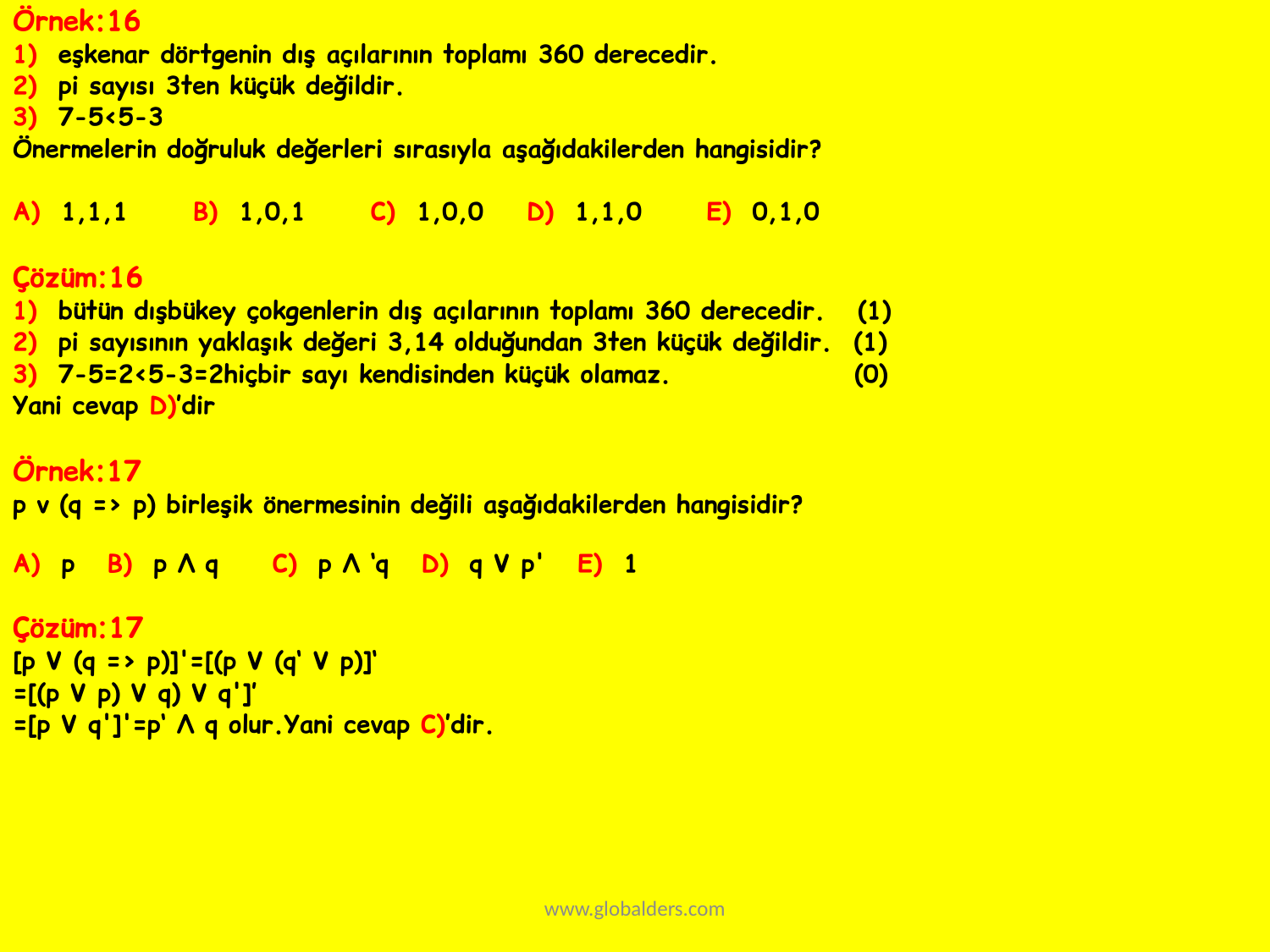

Örnek:16
1)  eşkenar dörtgenin dış açılarının toplamı 360 derecedir.
2)  pi sayısı 3ten küçük değildir.
3)  7-5<5-3
Önermelerin doğruluk değerleri sırasıyla aşağıdakilerden hangisidir?

A)  1,1,1      B)  1,0,1      C)  1,0,0    D)  1,1,0      E)  0,1,0

Çözüm:16
1)  bütün dışbükey çokgenlerin dış açılarının toplamı 360 derecedir.   (1)
2)  pi sayısının yaklaşık değeri 3,14 olduğundan 3ten küçük değildir.  (1)
3)  7-5=2<5-3=2hiçbir sayı kendisinden küçük olamaz.                 (0)
Yani cevap D)’dir

Örnek:17
p v (q => p) birleşik önermesinin değili aşağıdakilerden hangisidir?
A)  p   B)  p Λ q     C)  p Λ ‘q   D)  q V p'   E)  1
Çözüm:17
[p V (q => p)]'=[(p V (q‘ V p)]‘
=[(p V p) V q) V q']’
=[p V q']'=p‘ Λ q olur.Yani cevap C)’dir.
www.globalders.com